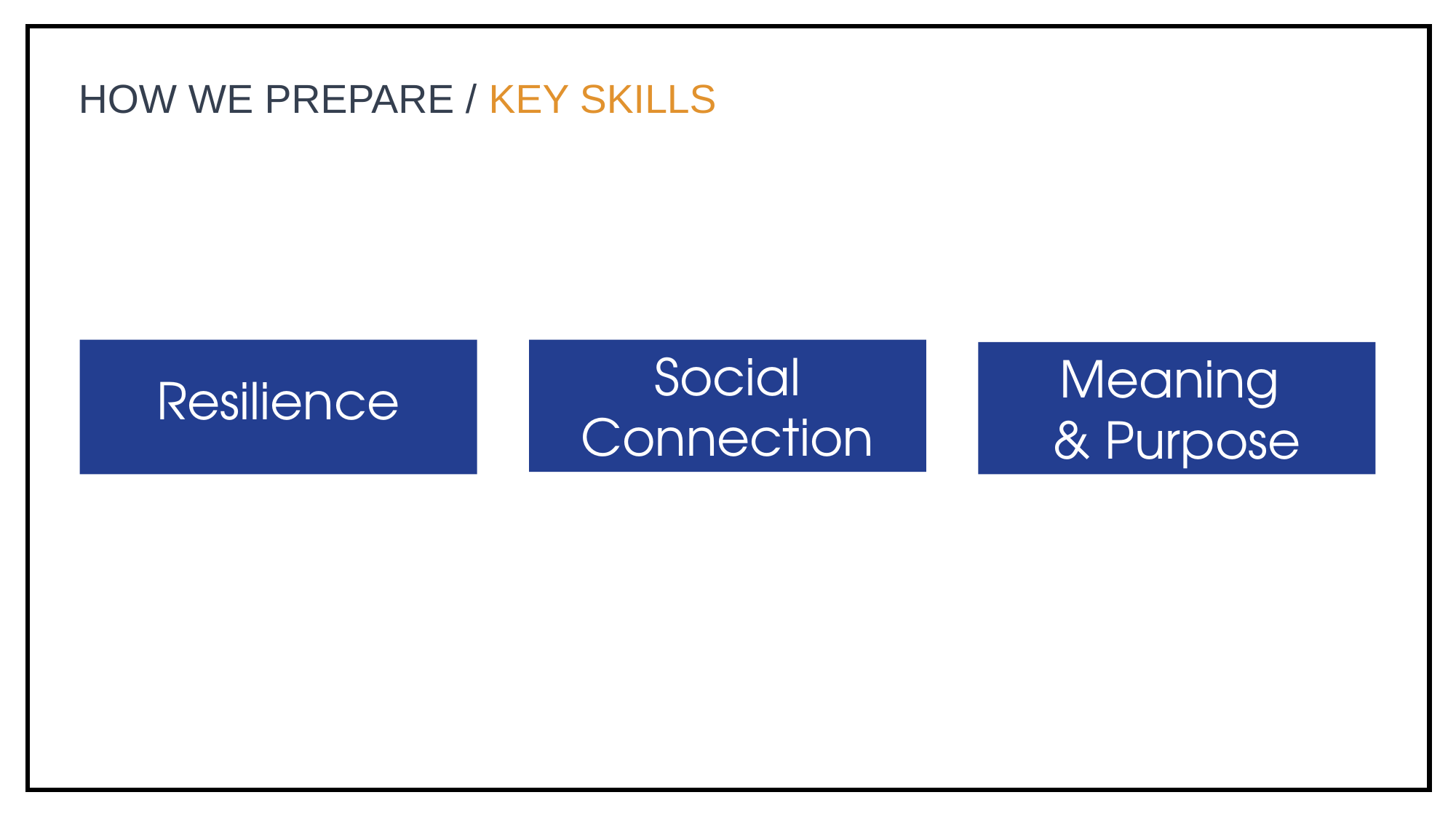

HOW WE PREPARE / KEY SKILLS
Social Connection
Resilience
Meaning
& Purpose